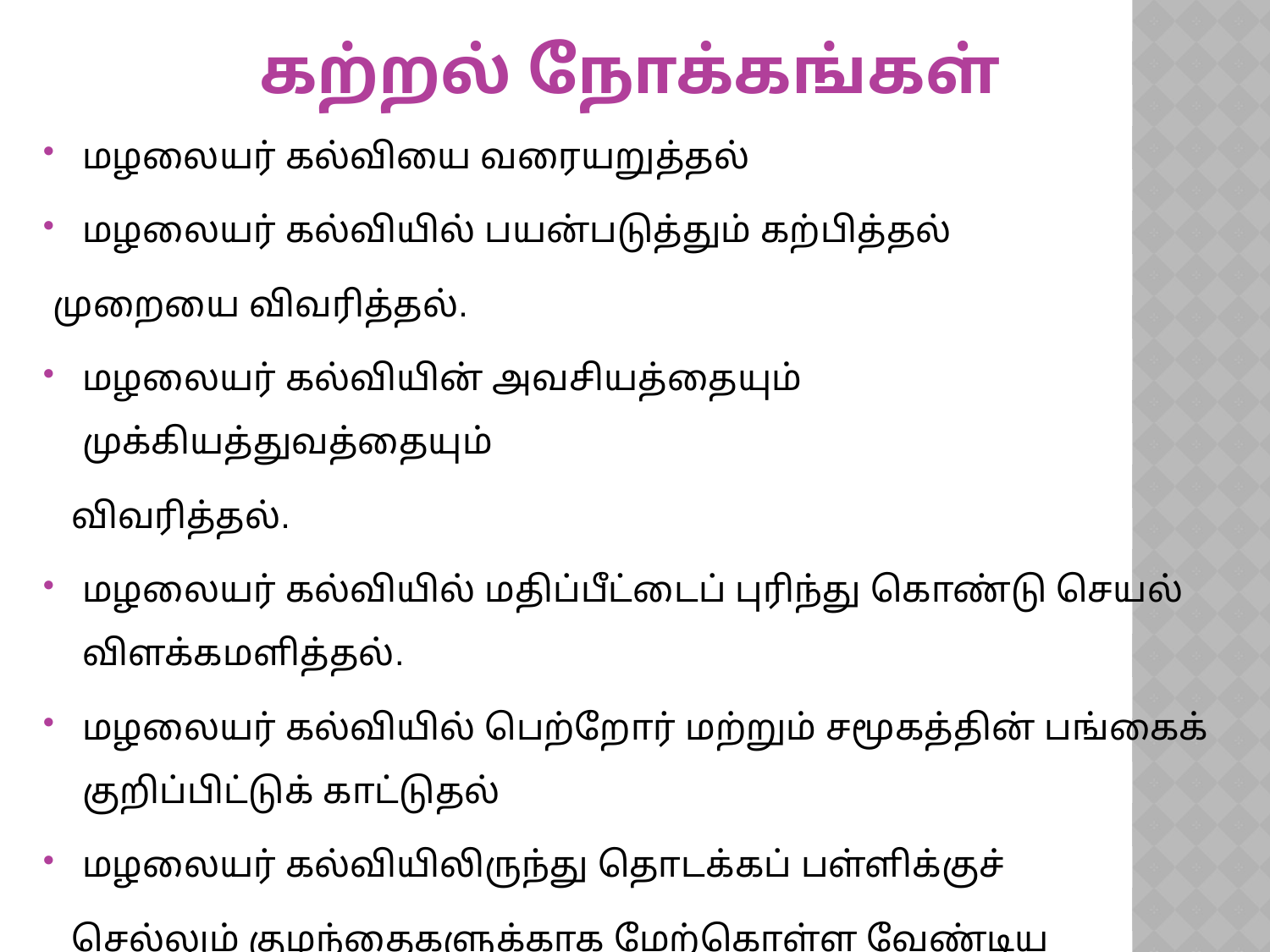

# கற்றல் நோக்கங்கள்
மழலையர் கல்வியை வரையறுத்தல்
மழலையர் கல்வியில் பயன்படுத்தும் கற்பித்தல்
 முறையை விவரித்தல்.
மழலையர் கல்வியின் அவசியத்தையும் முக்கியத்துவத்தையும்
   விவரித்தல்.
மழலையர் கல்வியில் மதிப்பீட்டைப் புரிந்து கொண்டு செயல் விளக்கமளித்தல்.
மழலையர் கல்வியில் பெற்றோர் மற்றும் சமூகத்தின் பங்கைக் குறிப்பிட்டுக் காட்டுதல்
மழலையர் கல்வியிலிருந்து தொடக்கப் பள்ளிக்குச்
   செல்லும் குழந்தைகளுக்காக மேற்கொள்ள வேண்டிய இணைப்பு மாற்றத்தை விவரித்தல்.